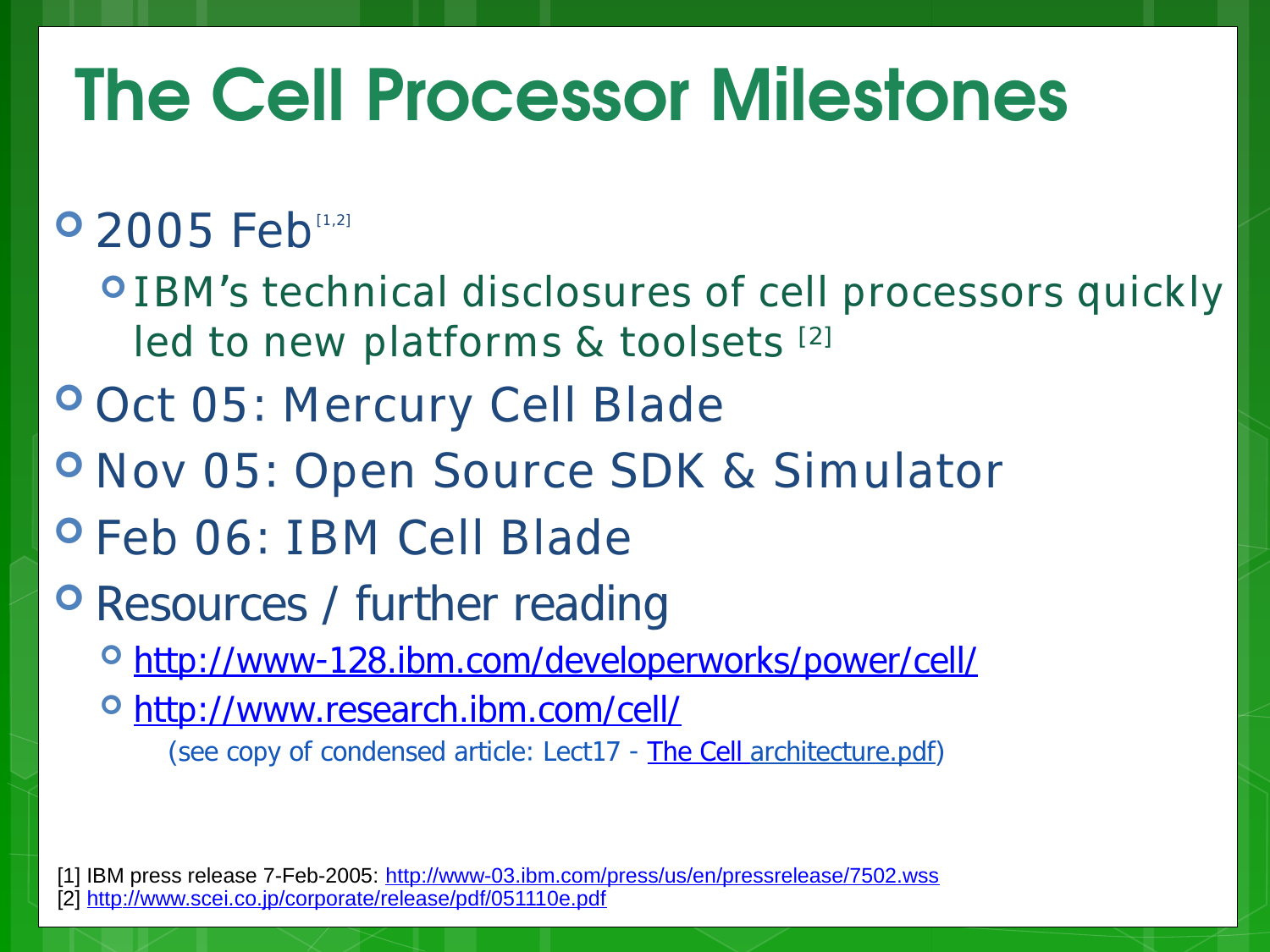

# The Cell Processor Milestones
2005 Feb[1,2]
IBM’s technical disclosures of cell processors quickly led to new platforms & toolsets [2]
Oct 05: Mercury Cell Blade
Nov 05: Open Source SDK & Simulator
Feb 06: IBM Cell Blade
Resources / further reading
http://www-128.ibm.com/developerworks/power/cell/
http://www.research.ibm.com/cell/
(see copy of condensed article: Lect17 - The Cell architecture.pdf)
[1] IBM press release 7-Feb-2005: http://www-03.ibm.com/press/us/en/pressrelease/7502.wss
[2] http://www.scei.co.jp/corporate/release/pdf/051110e.pdf